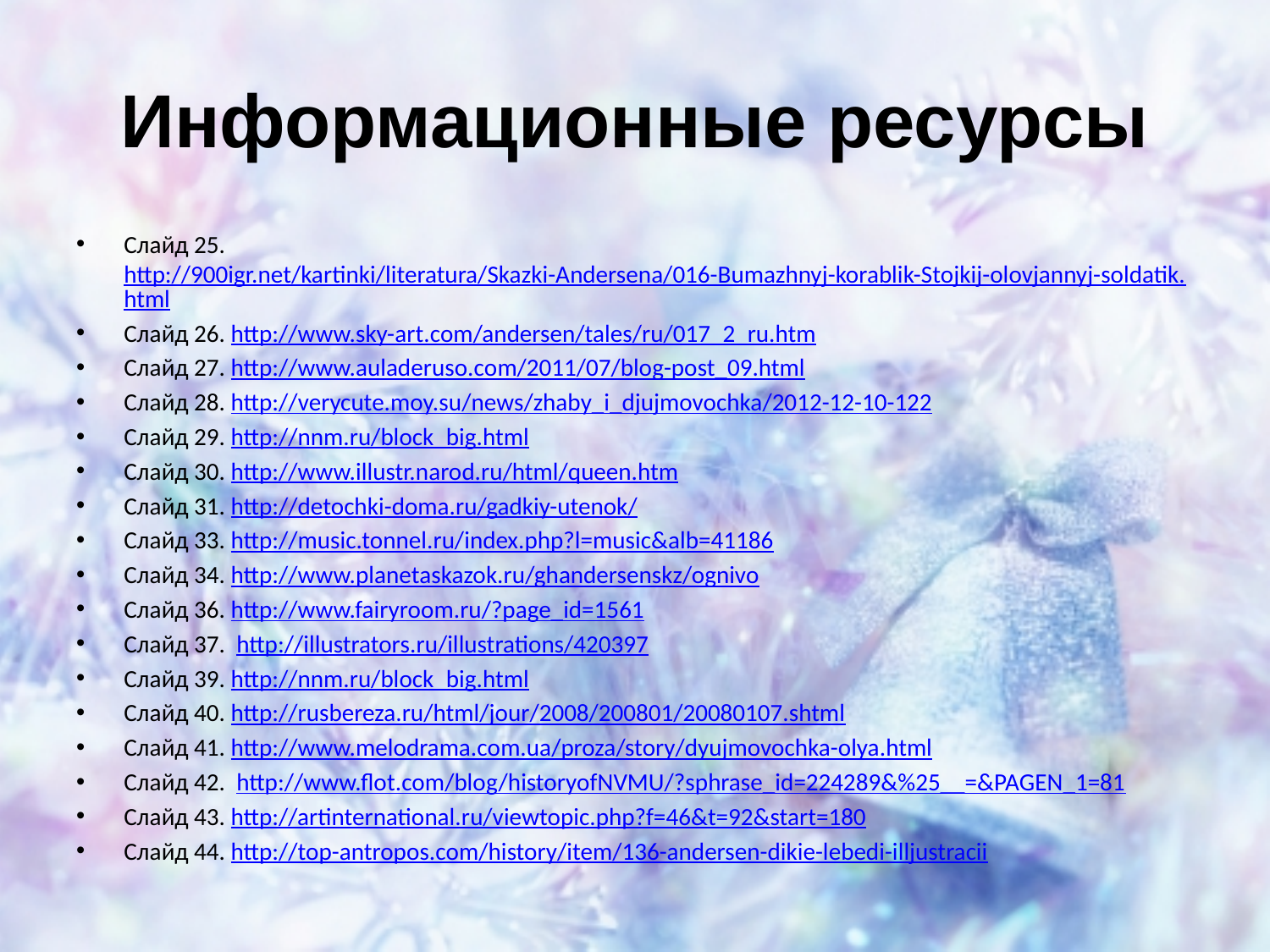

# Информационные ресурсы
Слайд 25. http://900igr.net/kartinki/literatura/Skazki-Andersena/016-Bumazhnyj-korablik-Stojkij-olovjannyj-soldatik.html
Слайд 26. http://www.sky-art.com/andersen/tales/ru/017_2_ru.htm
Слайд 27. http://www.auladeruso.com/2011/07/blog-post_09.html
Слайд 28. http://verycute.moy.su/news/zhaby_i_djujmovochka/2012-12-10-122
Слайд 29. http://nnm.ru/block_big.html
Слайд 30. http://www.illustr.narod.ru/html/queen.htm
Слайд 31. http://detochki-doma.ru/gadkiy-utenok/
Слайд 33. http://music.tonnel.ru/index.php?l=music&alb=41186
Слайд 34. http://www.planetaskazok.ru/ghandersenskz/ognivo
Слайд 36. http://www.fairyroom.ru/?page_id=1561
Слайд 37.  http://illustrators.ru/illustrations/420397
Слайд 39. http://nnm.ru/block_big.html
Слайд 40. http://rusbereza.ru/html/jour/2008/200801/20080107.shtml
Слайд 41. http://www.melodrama.com.ua/proza/story/dyujmovochka-olya.html
Слайд 42.  http://www.flot.com/blog/historyofNVMU/?sphrase_id=224289&%25__=&PAGEN_1=81
Слайд 43. http://artinternational.ru/viewtopic.php?f=46&t=92&start=180
Слайд 44. http://top-antropos.com/history/item/136-andersen-dikie-lebedi-illjustracii